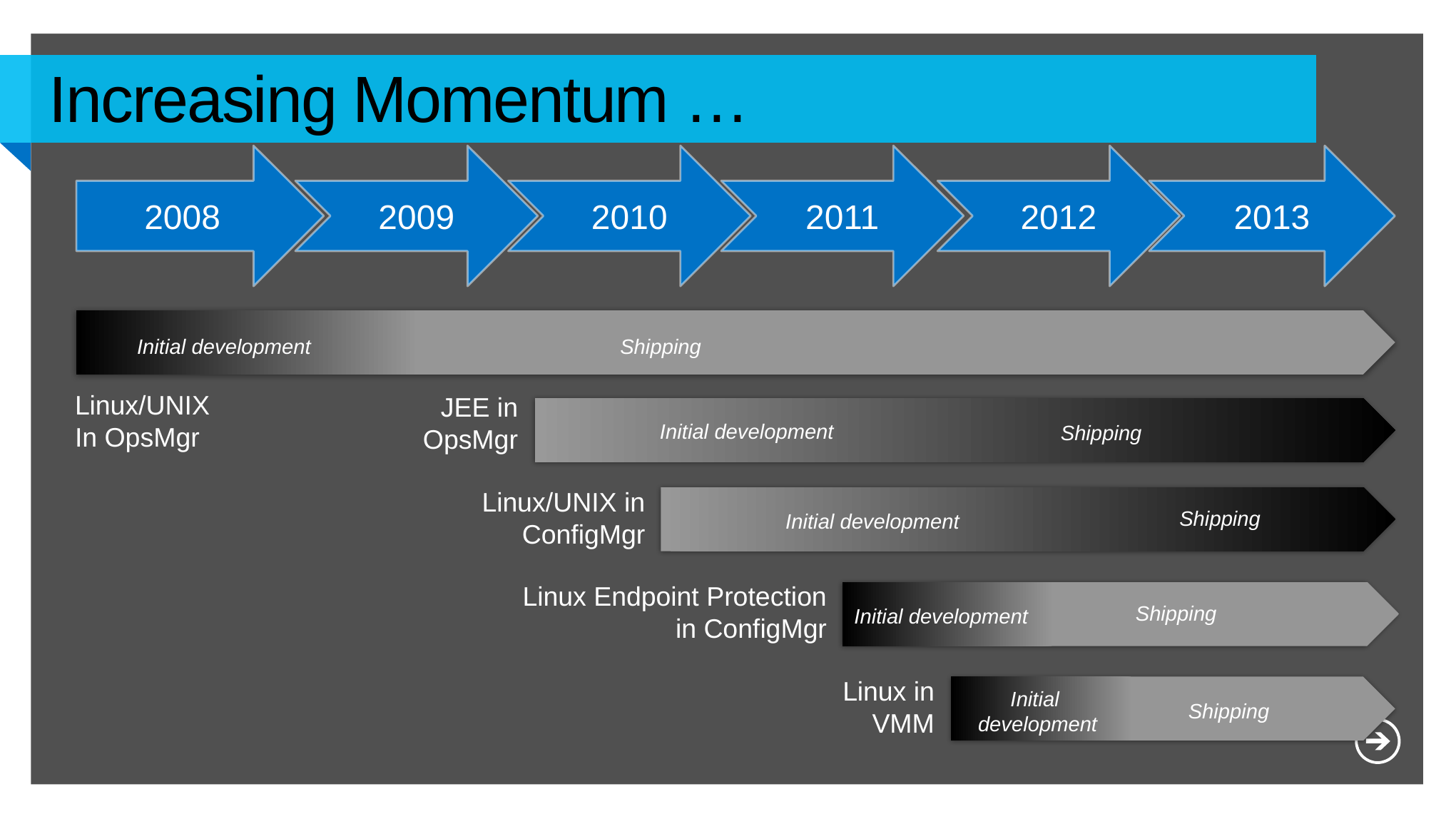

# Increasing Momentum …
2013
2008
2009
2010
2011
2012

Initial development
Shipping
Linux/UNIX
In OpsMgr
JEE in
OpsMgr

Initial development
Shipping
Linux/UNIX in
ConfigMgr

Shipping
Initial development
Linux Endpoint Protection
in ConfigMgr

Shipping
Initial development
Linux in
VMM

Initial
development
Shipping
Shipping